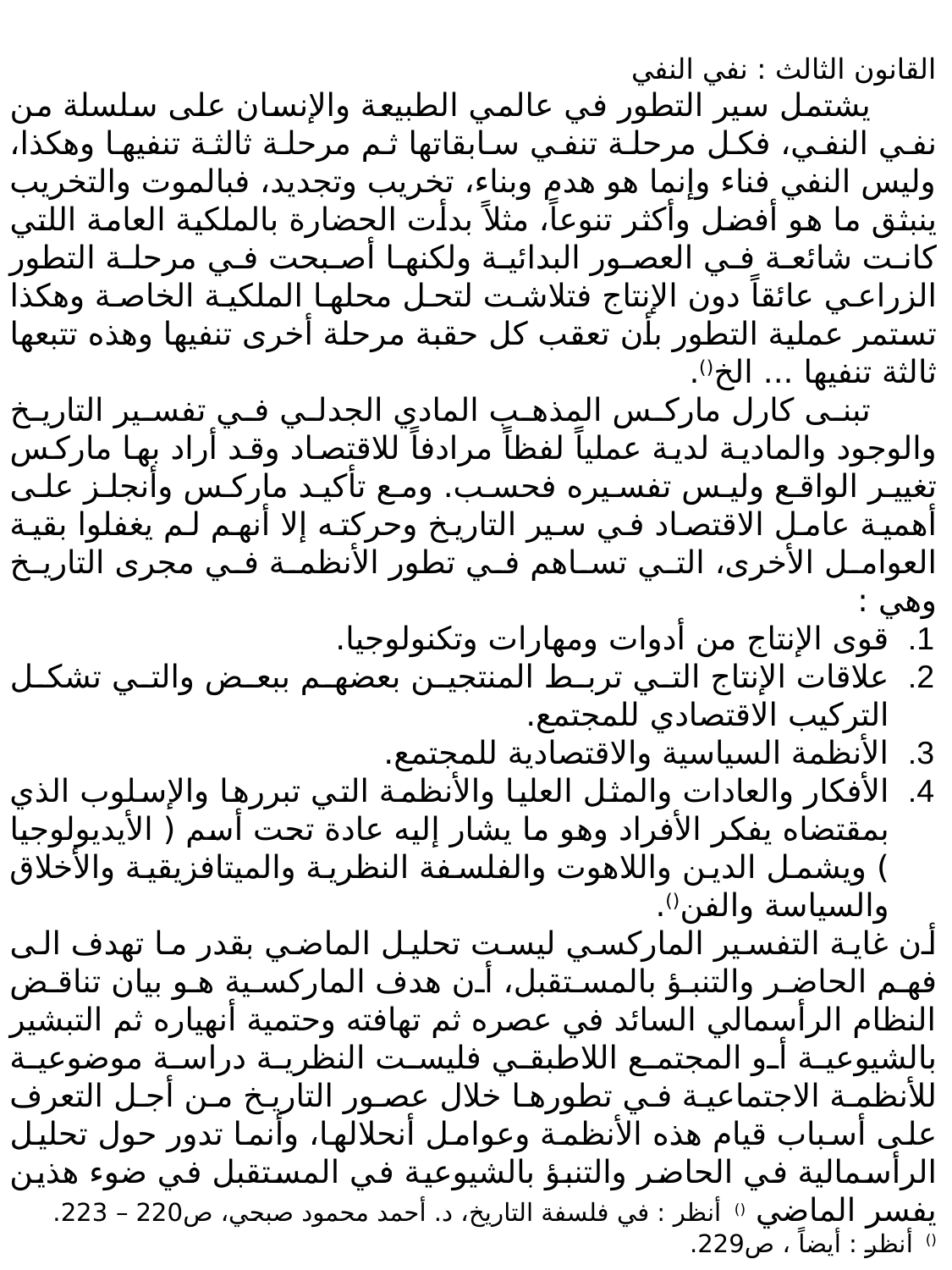

القانون الثالث : نفي النفي
يشتمل سير التطور في عالمي الطبيعة والإنسان على سلسلة من نفي النفي، فكل مرحلة تنفي سابقاتها ثم مرحلة ثالثة تنفيها وهكذا، وليس النفي فناء وإنما هو هدم وبناء، تخريب وتجديد، فبالموت والتخريب ينبثق ما هو أفضل وأكثر تنوعاً، مثلاً بدأت الحضارة بالملكية العامة اللتي كانت شائعة في العصور البدائية ولكنها أصبحت في مرحلة التطور الزراعي عائقاً دون الإنتاج فتلاشت لتحل محلها الملكية الخاصة وهكذا تستمر عملية التطور بأن تعقب كل حقبة مرحلة أخرى تنفيها وهذه تتبعها ثالثة تنفيها ... الخ().
تبنى كارل ماركس المذهب المادي الجدلي في تفسير التاريخ والوجود والمادية لدية عملياً لفظاً مرادفاً للاقتصاد وقد أراد بها ماركس تغيير الواقع وليس تفسيره فحسب. ومع تأكيد ماركس وأنجلز على أهمية عامل الاقتصاد في سير التاريخ وحركته إلا أنهم لم يغفلوا بقية العوامل الأخرى، التي تساهم في تطور الأنظمة في مجرى التاريخ وهي :
قوى الإنتاج من أدوات ومهارات وتكنولوجيا.
علاقات الإنتاج التي تربط المنتجين بعضهم ببعض والتي تشكل التركيب الاقتصادي للمجتمع.
الأنظمة السياسية والاقتصادية للمجتمع.
الأفكار والعادات والمثل العليا والأنظمة التي تبررها والإسلوب الذي بمقتضاه يفكر الأفراد وهو ما يشار إليه عادة تحت أسم ( الأيديولوجيا ) ويشمل الدين واللاهوت والفلسفة النظرية والميتافزيقية والأخلاق والسياسة والفن().
أن غاية التفسير الماركسي ليست تحليل الماضي بقدر ما تهدف الى فهم الحاضر والتنبؤ بالمستقبل، أن هدف الماركسية هو بيان تناقض النظام الرأسمالي السائد في عصره ثم تهافته وحتمية أنهياره ثم التبشير بالشيوعية أو المجتمع اللاطبقي فليست النظرية دراسة موضوعية للأنظمة الاجتماعية في تطورها خلال عصور التاريخ من أجل التعرف على أسباب قيام هذه الأنظمة وعوامل أنحلالها، وأنما تدور حول تحليل الرأسمالية في الحاضر والتنبؤ بالشيوعية في المستقبل في ضوء هذين يفسر الماضي ()  أنظر : في فلسفة التاريخ، د. أحمد محمود صبحي، ص220 – 223.
()  أنظر : أيضاً ، ص229.